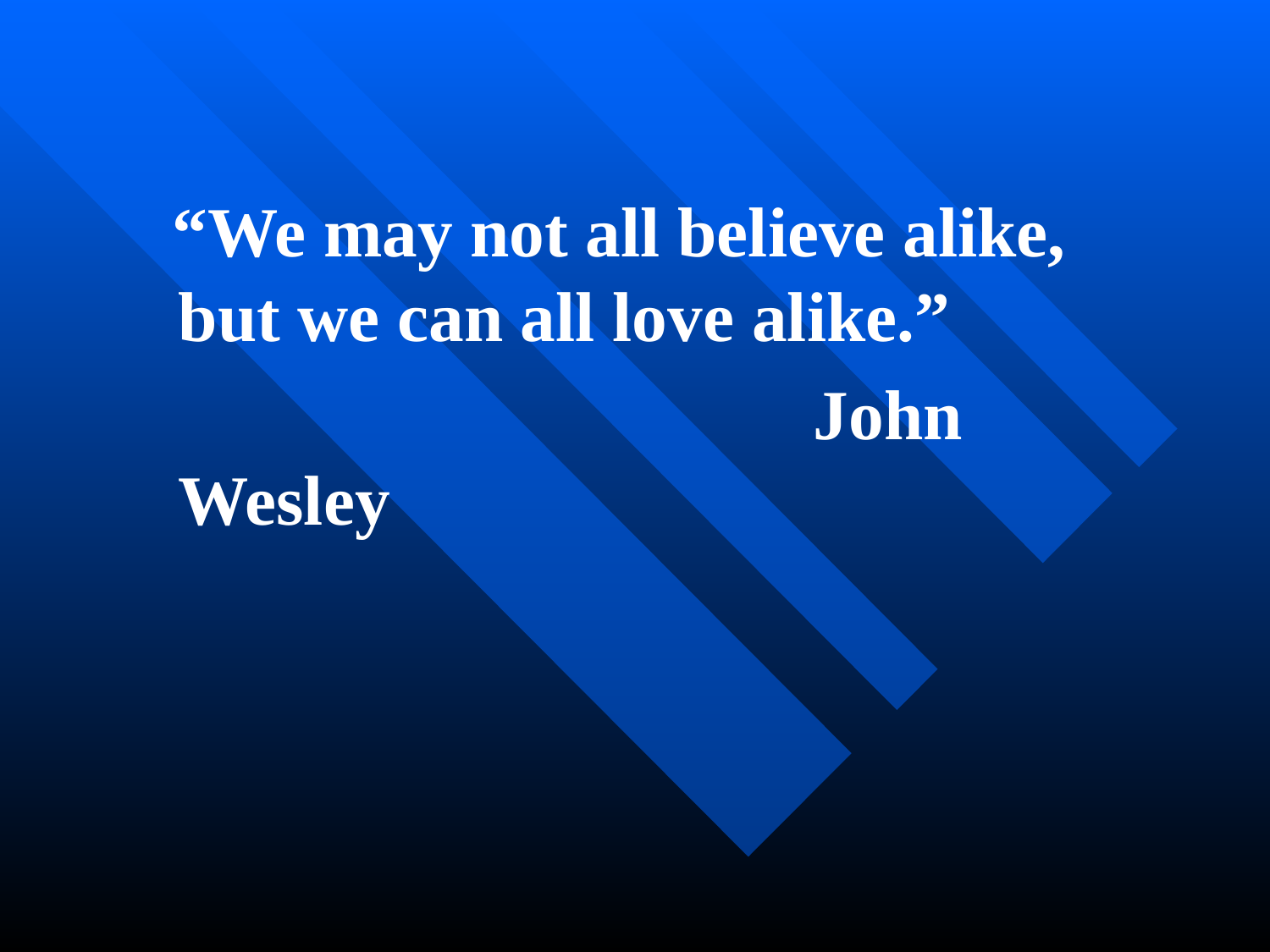

“We may not all believe alike, but we can all love alike.”
 					John Wesley